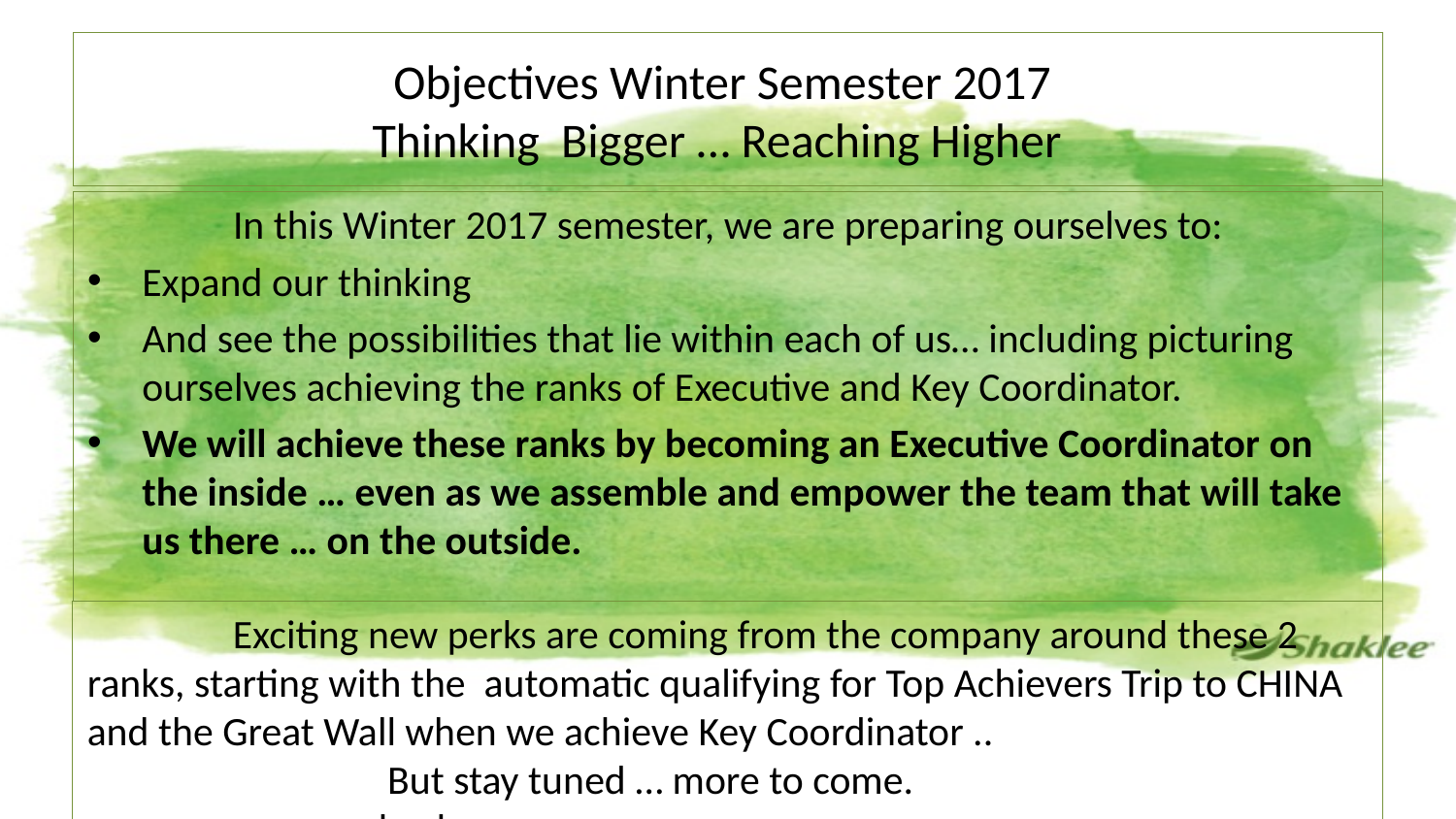

# Objectives Winter Semester 2017 Thinking  Bigger … Reaching Higher
	In this Winter 2017 semester, we are preparing ourselves to:
Expand our thinking
And see the possibilities that lie within each of us… including picturing ourselves achieving the ranks of Executive and Key Coordinator.
We will achieve these ranks by becoming an Executive Coordinator on the inside … even as we assemble and empower the team that will take us there … on the outside.

	Exciting new perks are coming from the company around these 2 ranks, starting with the  automatic qualifying for Top Achievers Trip to CHINA and the Great Wall when we achieve Key Coordinator ..
		 But stay tuned … more to come.					becky